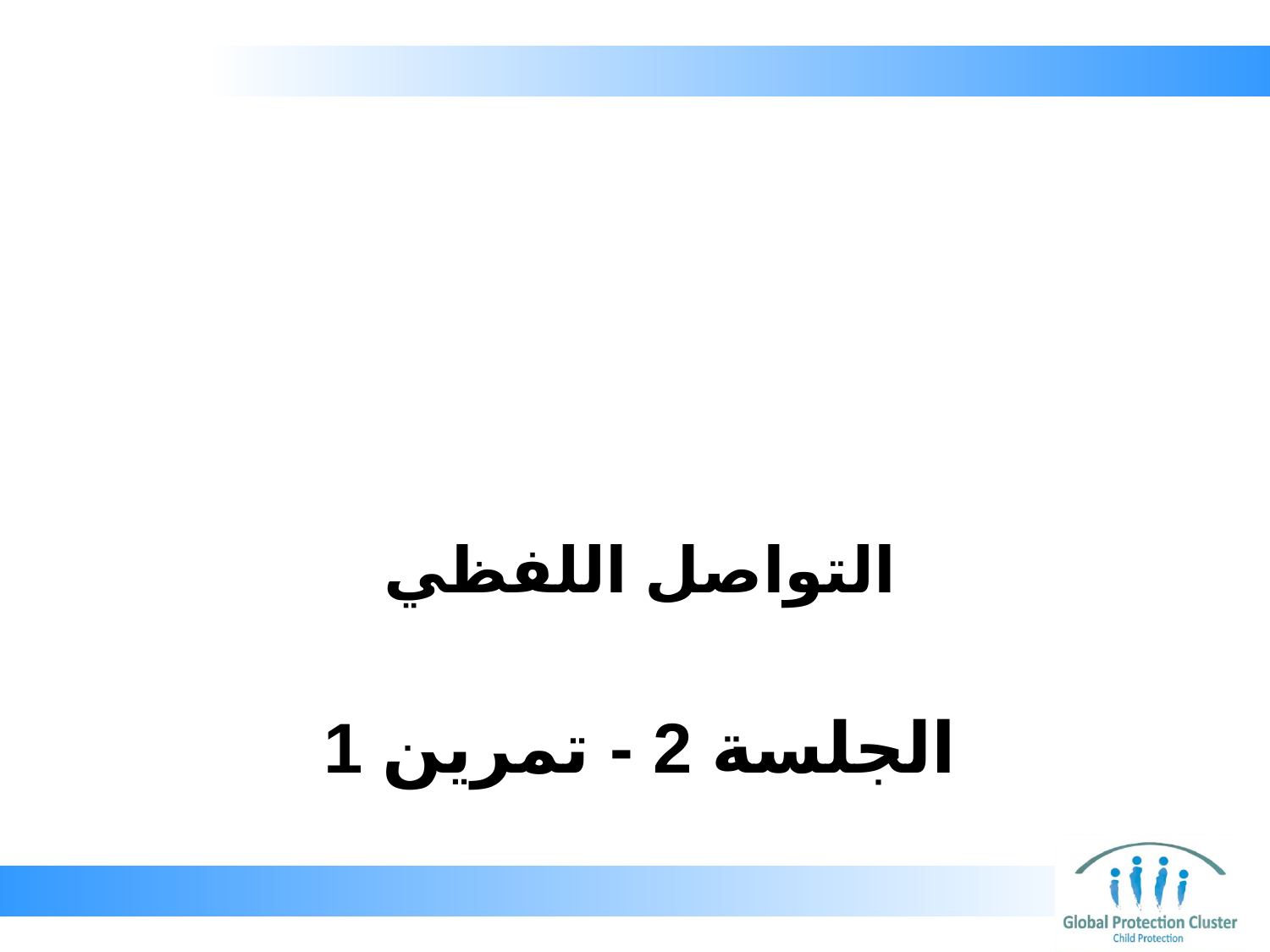

التواصل اللفظي
# الجلسة 2 - تمرين 1